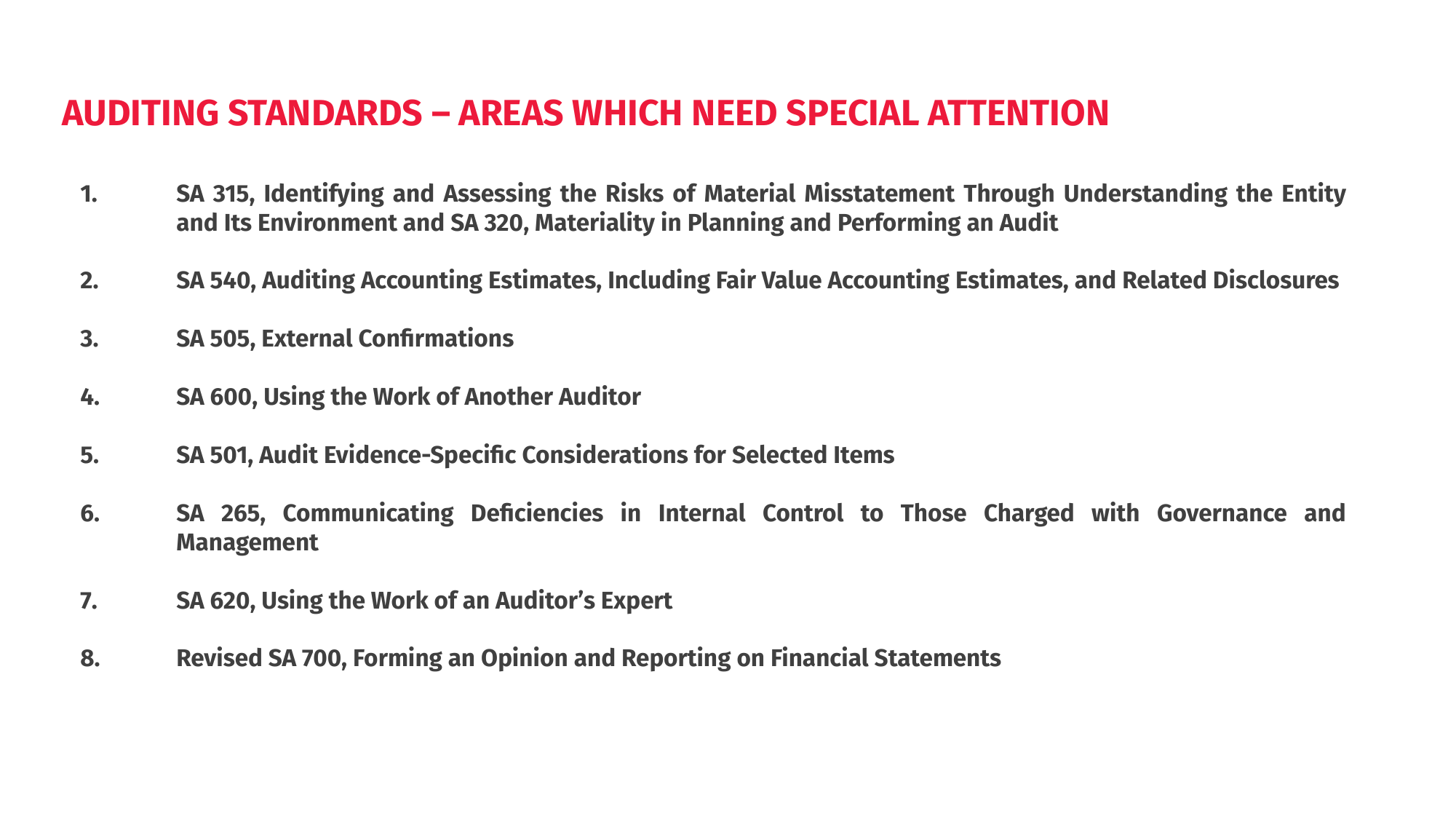

# Auditing standards – areas which need special attention
1.	SA 315, Identifying and Assessing the Risks of Material Misstatement Through Understanding the Entity and Its Environment and SA 320, Materiality in Planning and Performing an Audit

2.	SA 540, Auditing Accounting Estimates, Including Fair Value Accounting Estimates, and Related Disclosures

3.	SA 505, External Confirmations

4.	SA 600, Using the Work of Another Auditor

5.	SA 501, Audit Evidence-Specific Considerations for Selected Items

6.	SA 265, Communicating Deficiencies in Internal Control to Those Charged with Governance and Management

7.	SA 620, Using the Work of an Auditor’s Expert

8.	Revised SA 700, Forming an Opinion and Reporting on Financial Statements